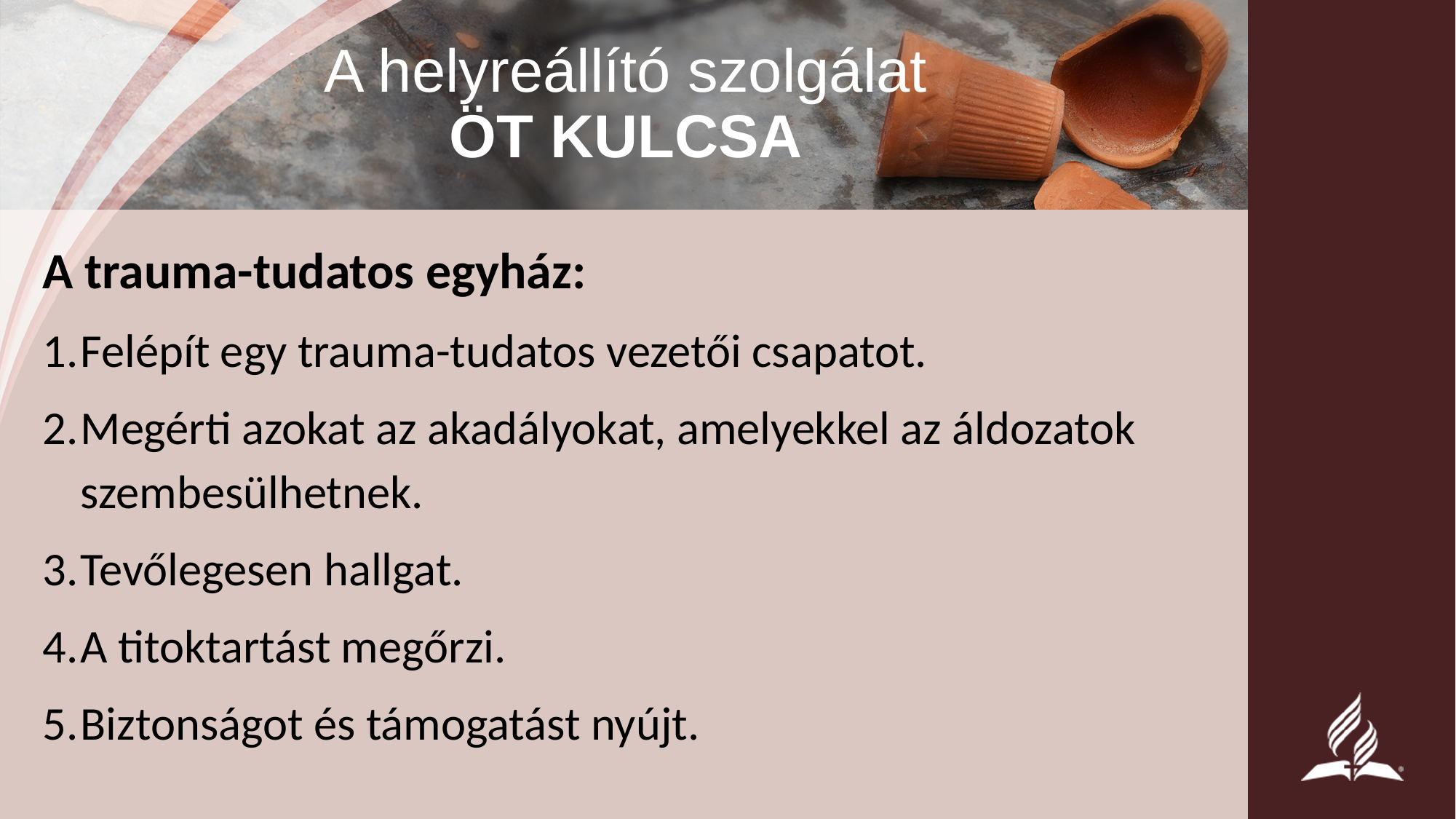

# A helyreállító szolgálat ÖT KULCSA
A trauma-tudatos egyház:
Felépít egy trauma-tudatos vezetői csapatot.
Megérti azokat az akadályokat, amelyekkel az áldozatok szembesülhetnek.
Tevőlegesen hallgat.
A titoktartást megőrzi.
Biztonságot és támogatást nyújt.